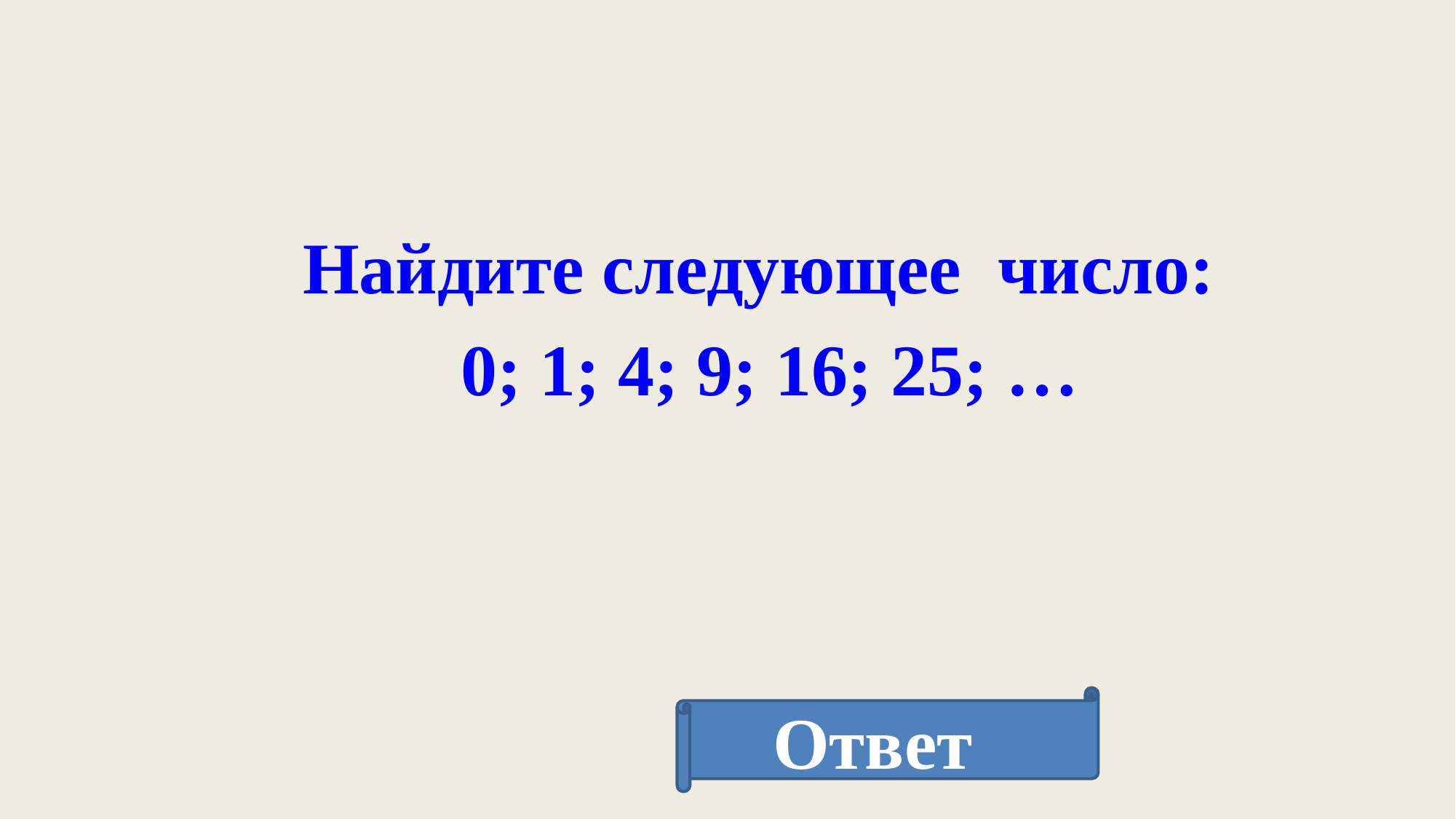

Найдите следующее  число:
   0; 1; 4; 9; 16; 25; …
Ответ